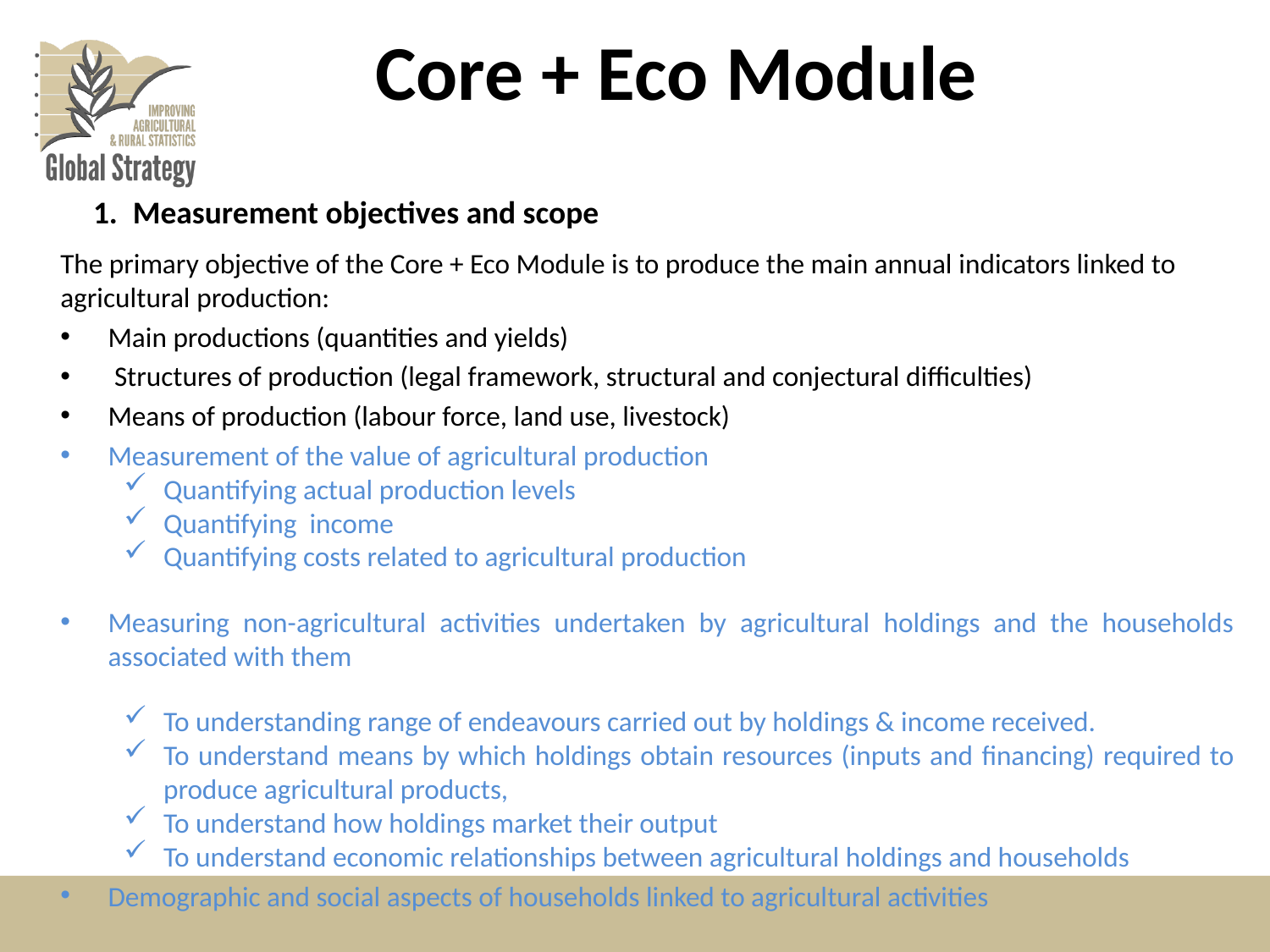

# Core + Eco Module
Measurement objectives and scope
The primary objective of the Core + Eco Module is to produce the main annual indicators linked to agricultural production:
Main productions (quantities and yields)
 Structures of production (legal framework, structural and conjectural difficulties)
Means of production (labour force, land use, livestock)
Measurement of the value of agricultural production
Quantifying actual production levels
Quantifying  income
Quantifying costs related to agricultural production
Measuring non-agricultural activities undertaken by agricultural holdings and the households associated with them
To understanding range of endeavours carried out by holdings & income received.
To understand means by which holdings obtain resources (inputs and financing) required to produce agricultural products,
To understand how holdings market their output
To understand economic relationships between agricultural holdings and households
Demographic and social aspects of households linked to agricultural activities